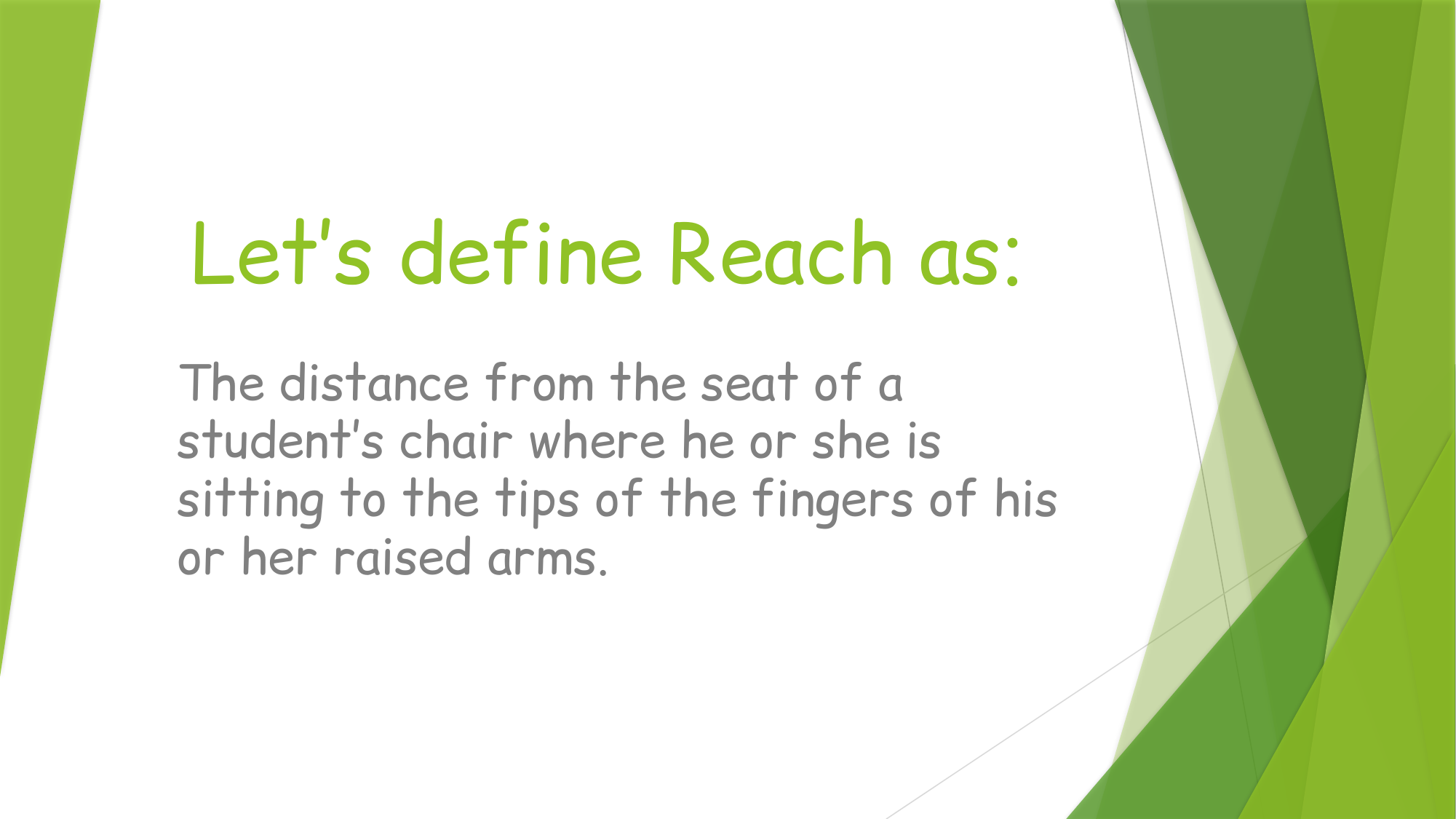

# Let’s define Reach as:
The distance from the seat of a student’s chair where he or she is sitting to the tips of the fingers of his or her raised arms.